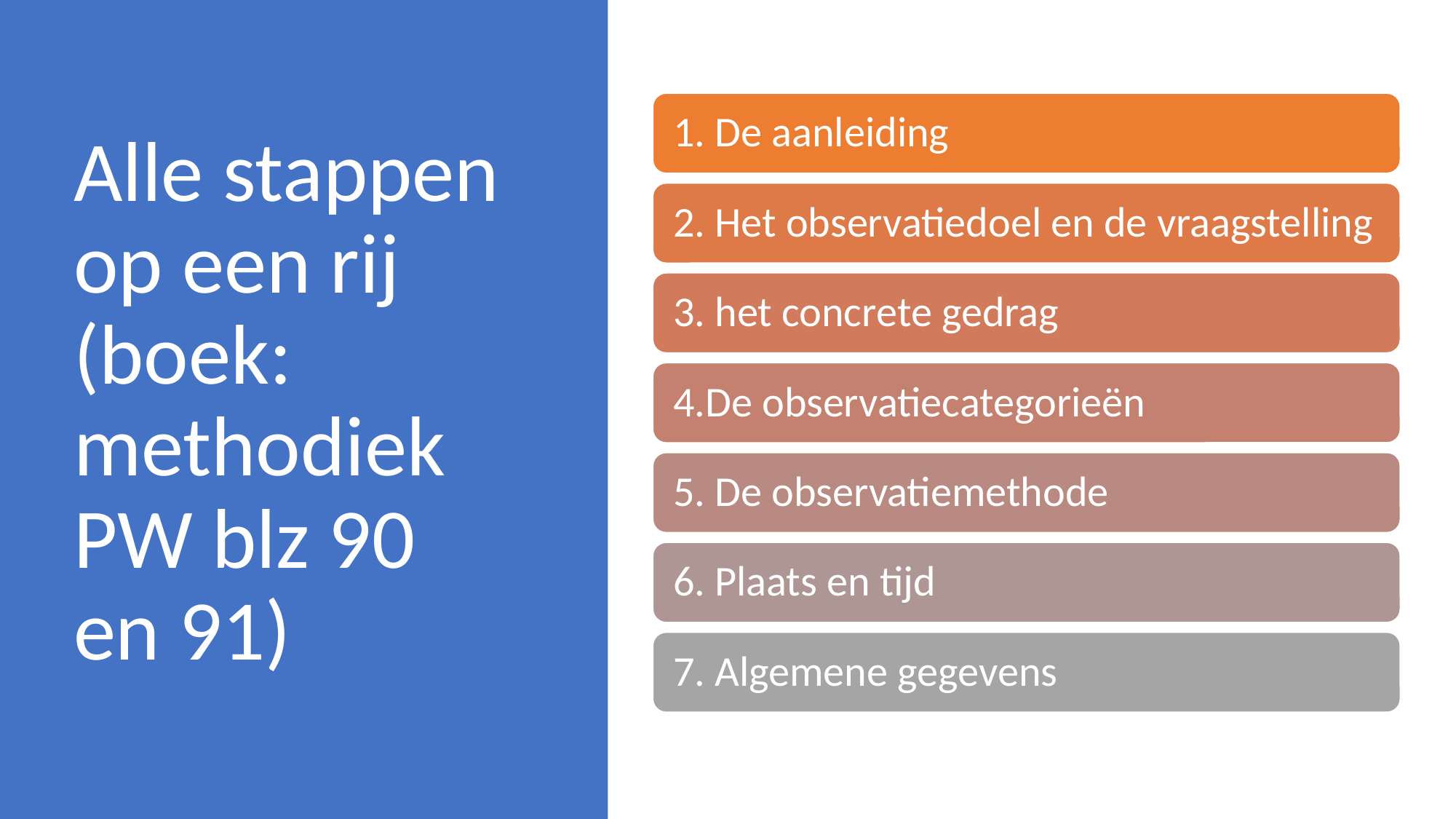

# Alle stappen op een rij (boek: methodiek PW blz 90 en 91)
1. De aanleiding
2. Het observatiedoel en de vraagstelling
3. het concrete gedrag
4.De observatiecategorieën
5. De observatiemethode
6. Plaats en tijd
7. Algemene gegevens